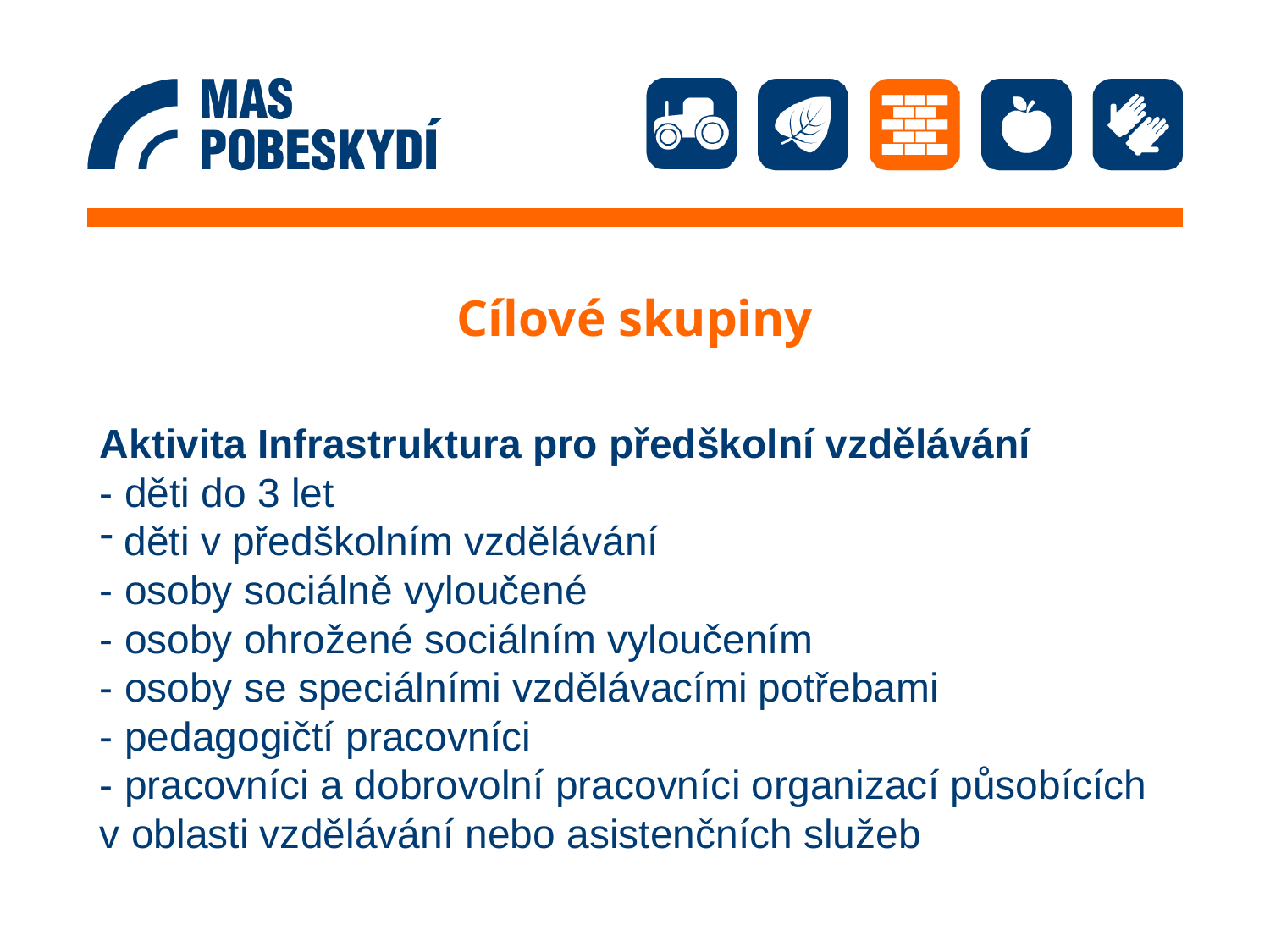

# Cílové skupiny
Aktivita Infrastruktura pro předškolní vzdělávání
- děti do 3 let
 děti v předškolním vzdělávání
- osoby sociálně vyloučené
- osoby ohrožené sociálním vyloučením
- osoby se speciálními vzdělávacími potřebami
- pedagogičtí pracovníci
- pracovníci a dobrovolní pracovníci organizací působících v oblasti vzdělávání nebo asistenčních služeb